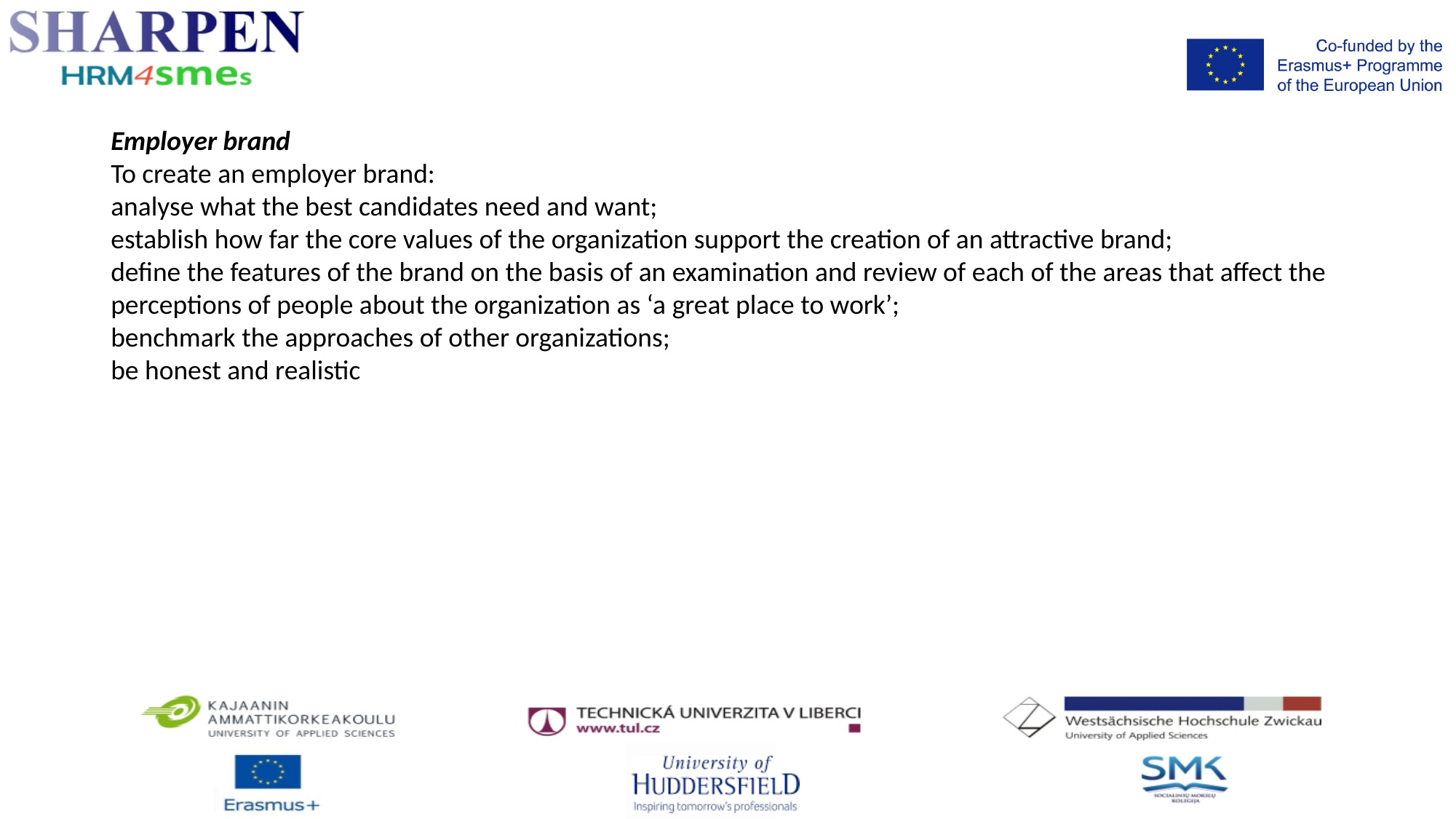

Employer brand
To create an employer brand:
analyse what the best candidates need and want;
establish how far the core values of the organization support the creation of an attractive brand;
define the features of the brand on the basis of an examination and review of each of the areas that affect the perceptions of people about the organization as ‘a great place to work’;
benchmark the approaches of other organizations;
be honest and realistic